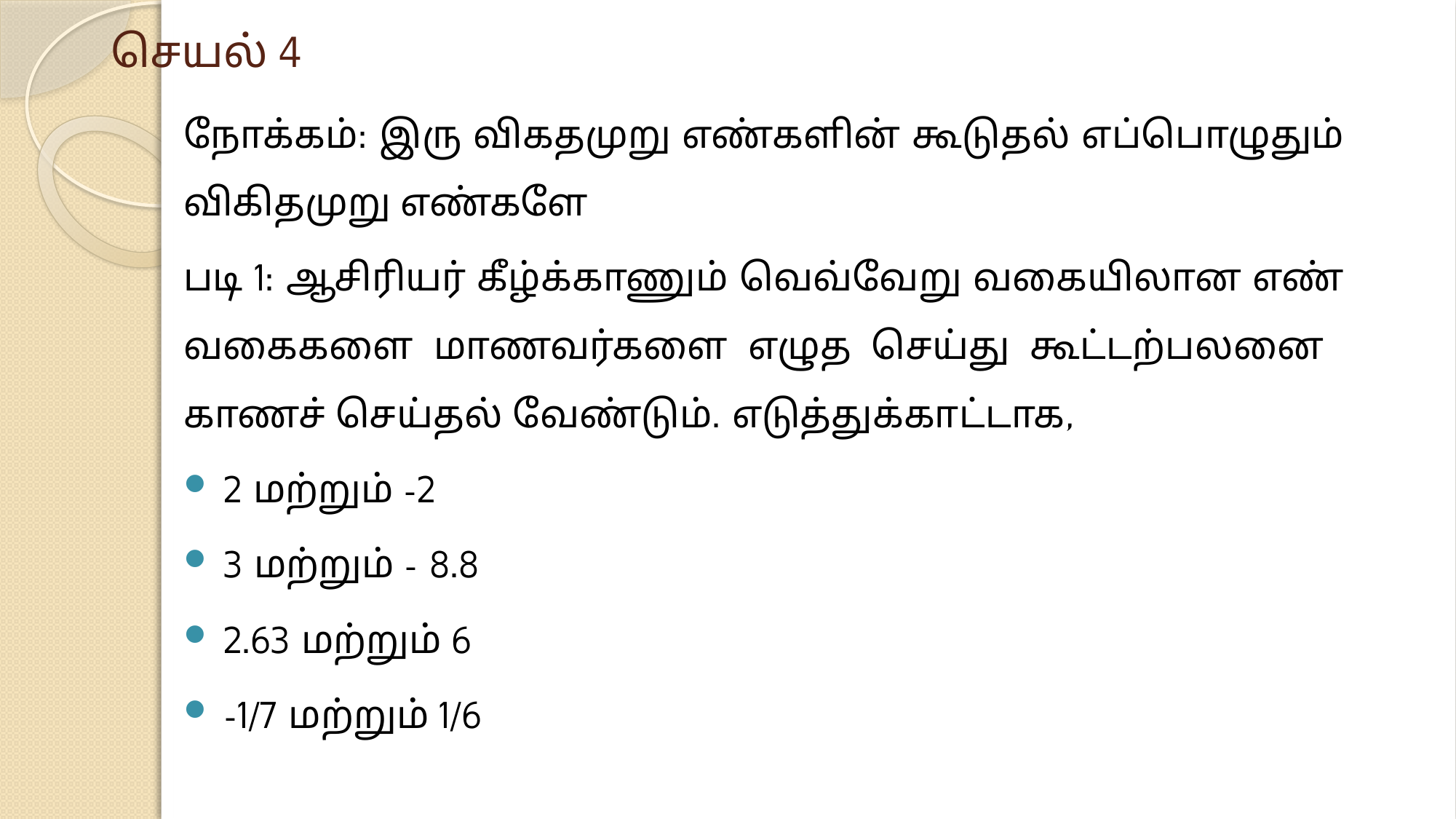

# செயல் 4
நோக்கம்: இரு விகதமுறு எண்களின் கூடுதல் எப்பொழுதும் விகிதமுறு எண்களே
படி 1: ஆசிரியர் கீழ்க்காணும் வெவ்வேறு வகையிலான எண் வகைகளை மாணவர்களை எழுத செய்து கூட்டற்பலனை  காணச் செய்தல் வேண்டும். எடுத்துக்காட்டாக,
2 மற்றும் -2
3 மற்றும் - 8.8
2.63 மற்றும் 6
-1/7 மற்றும் 1/6